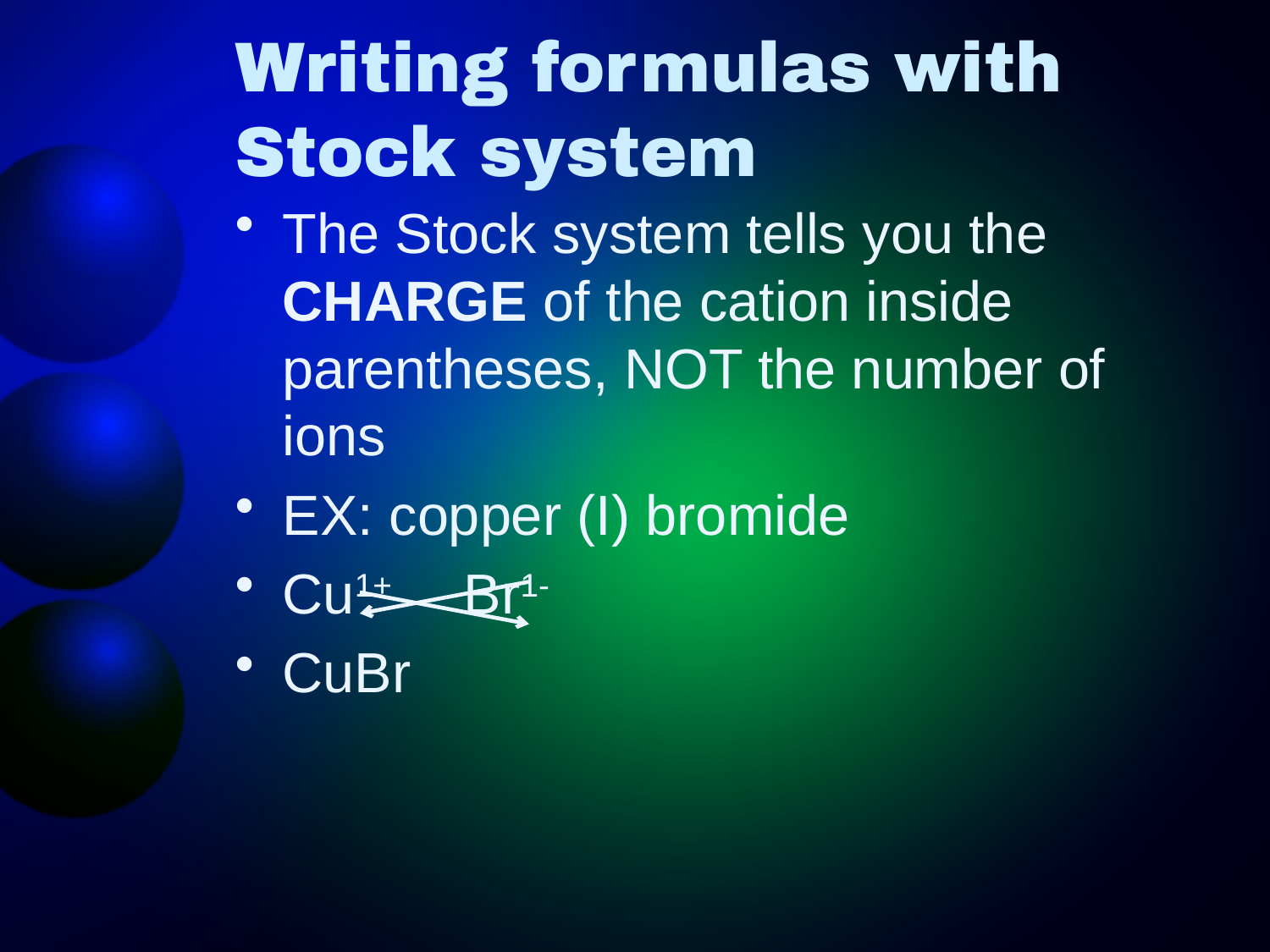

# Writing formulas with Stock system
The Stock system tells you the CHARGE of the cation inside parentheses, NOT the number of ions
EX: copper (I) bromide
Cu1+     Br1-
CuBr